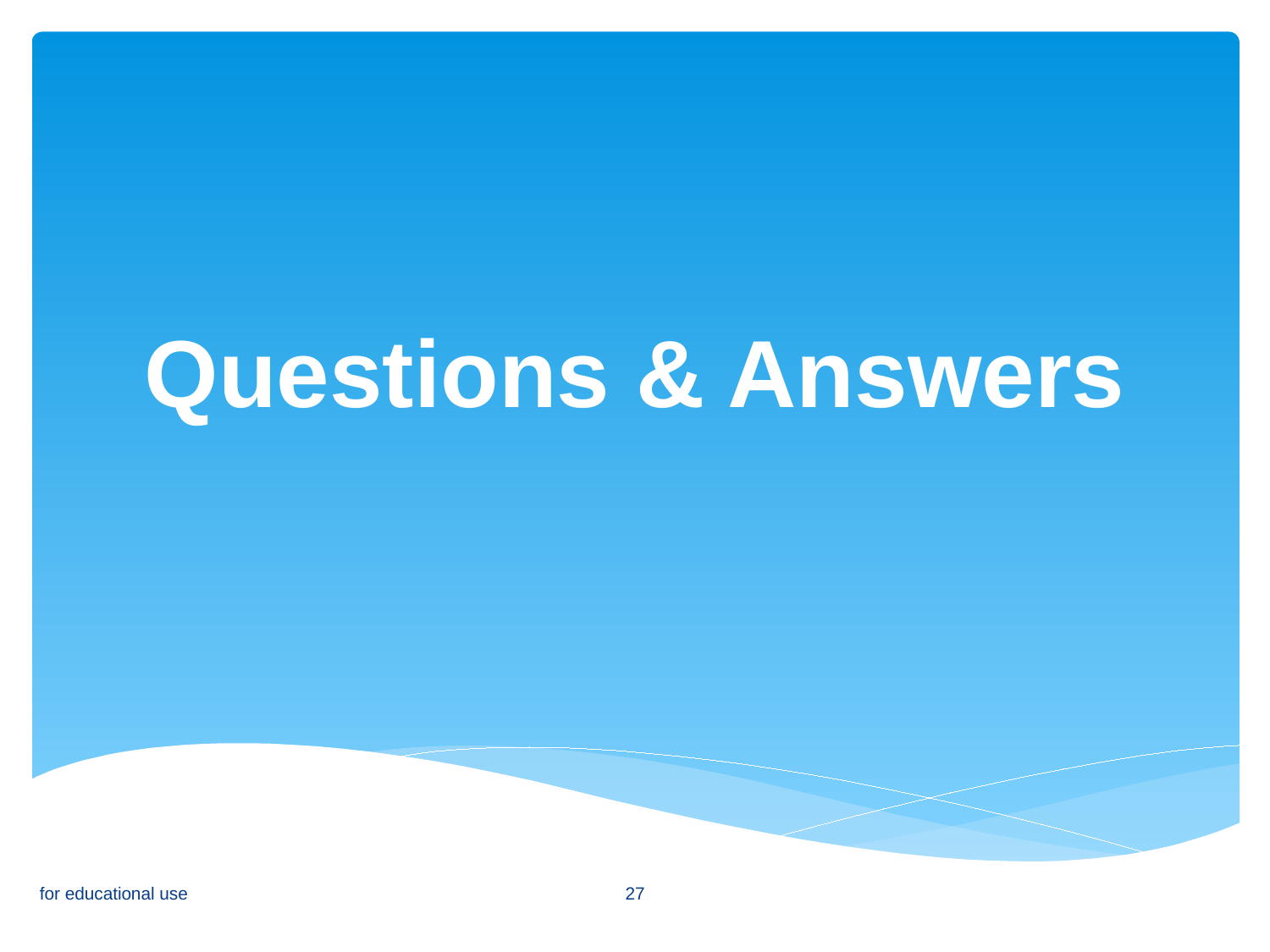

# Questions & Answers
27
for educational use